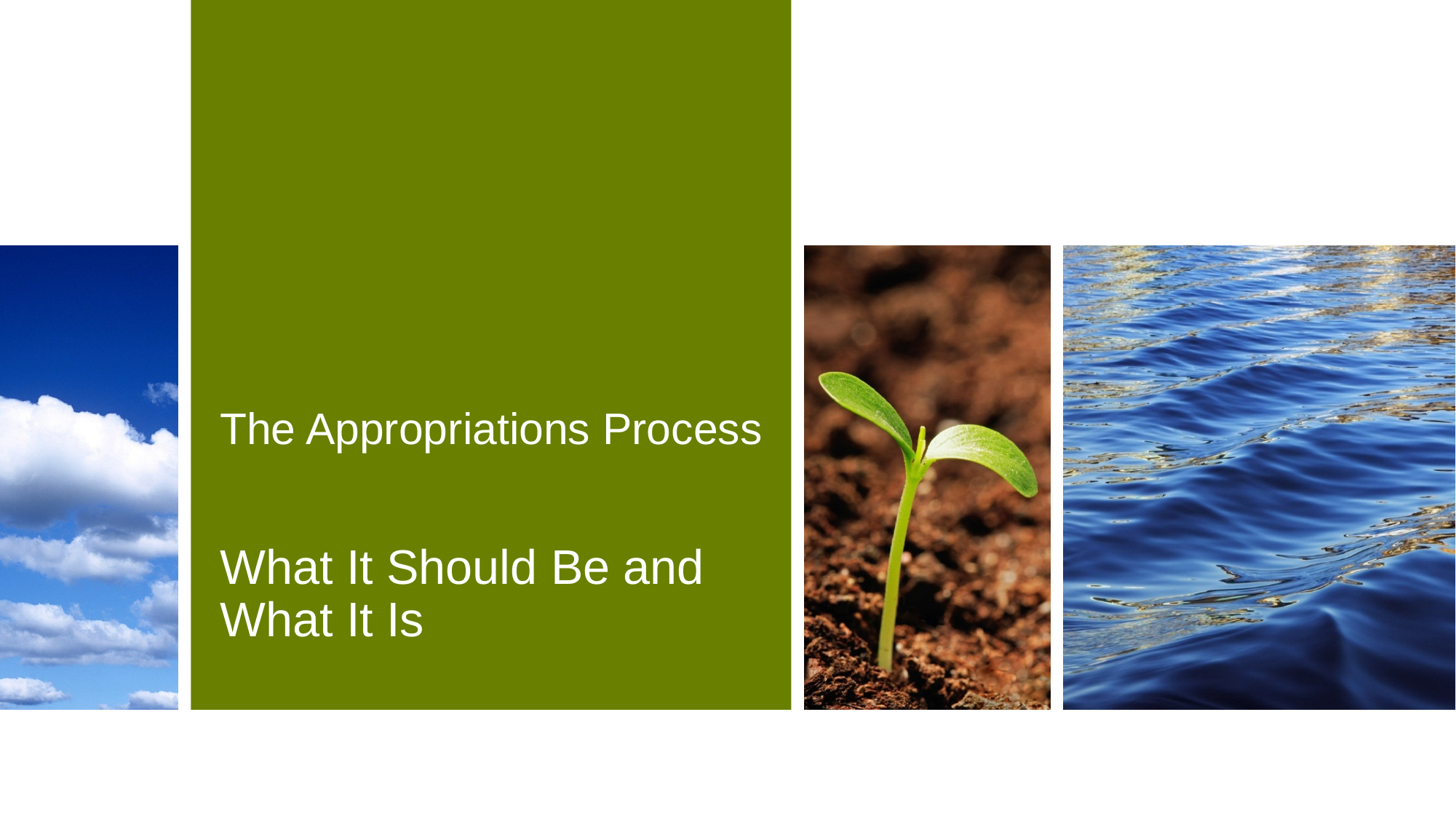

# The Appropriations Process
What It Should Be and What It Is